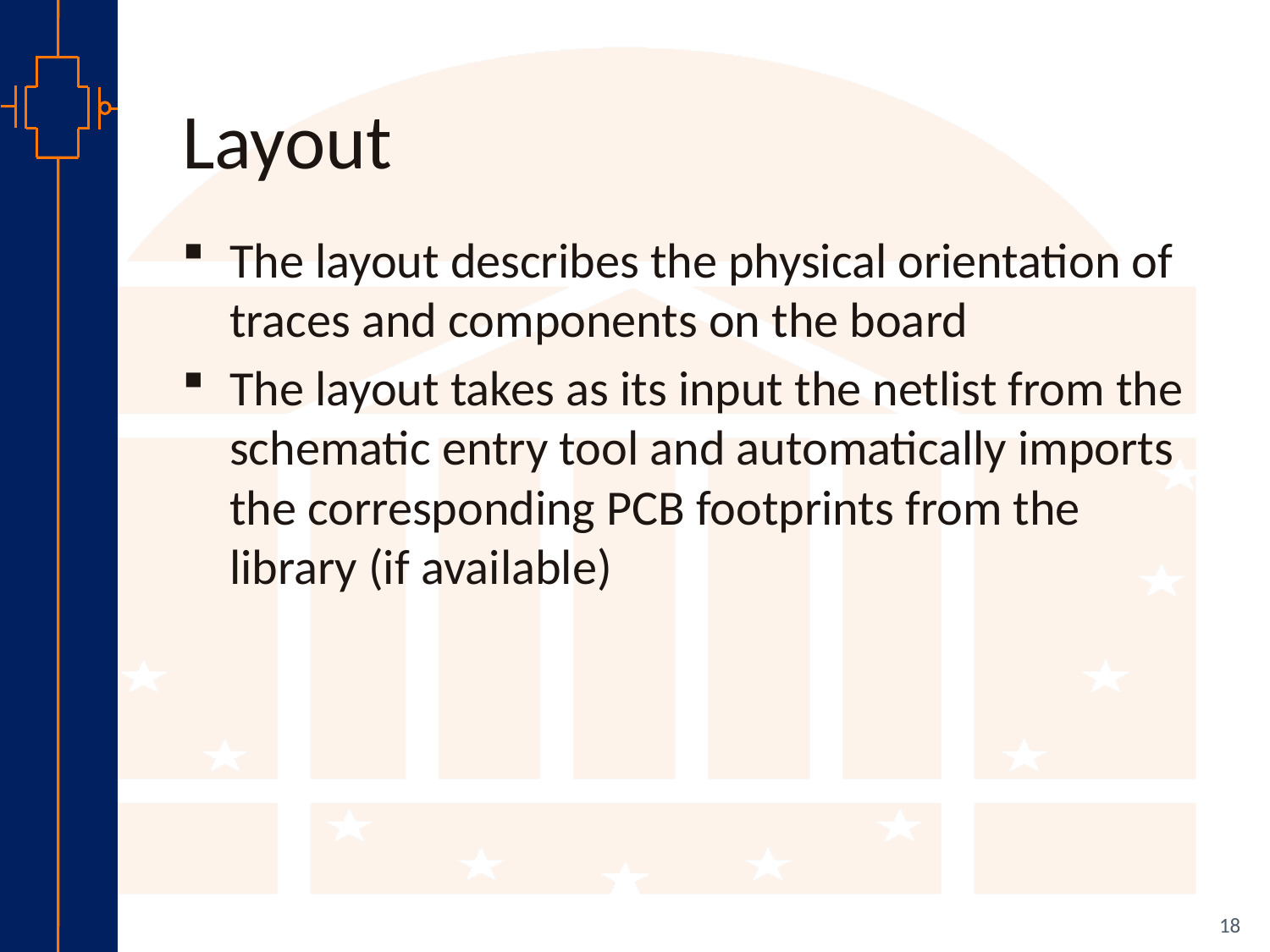

# Layout
The layout describes the physical orientation of traces and components on the board
The layout takes as its input the netlist from the schematic entry tool and automatically imports the corresponding PCB footprints from the library (if available)
18